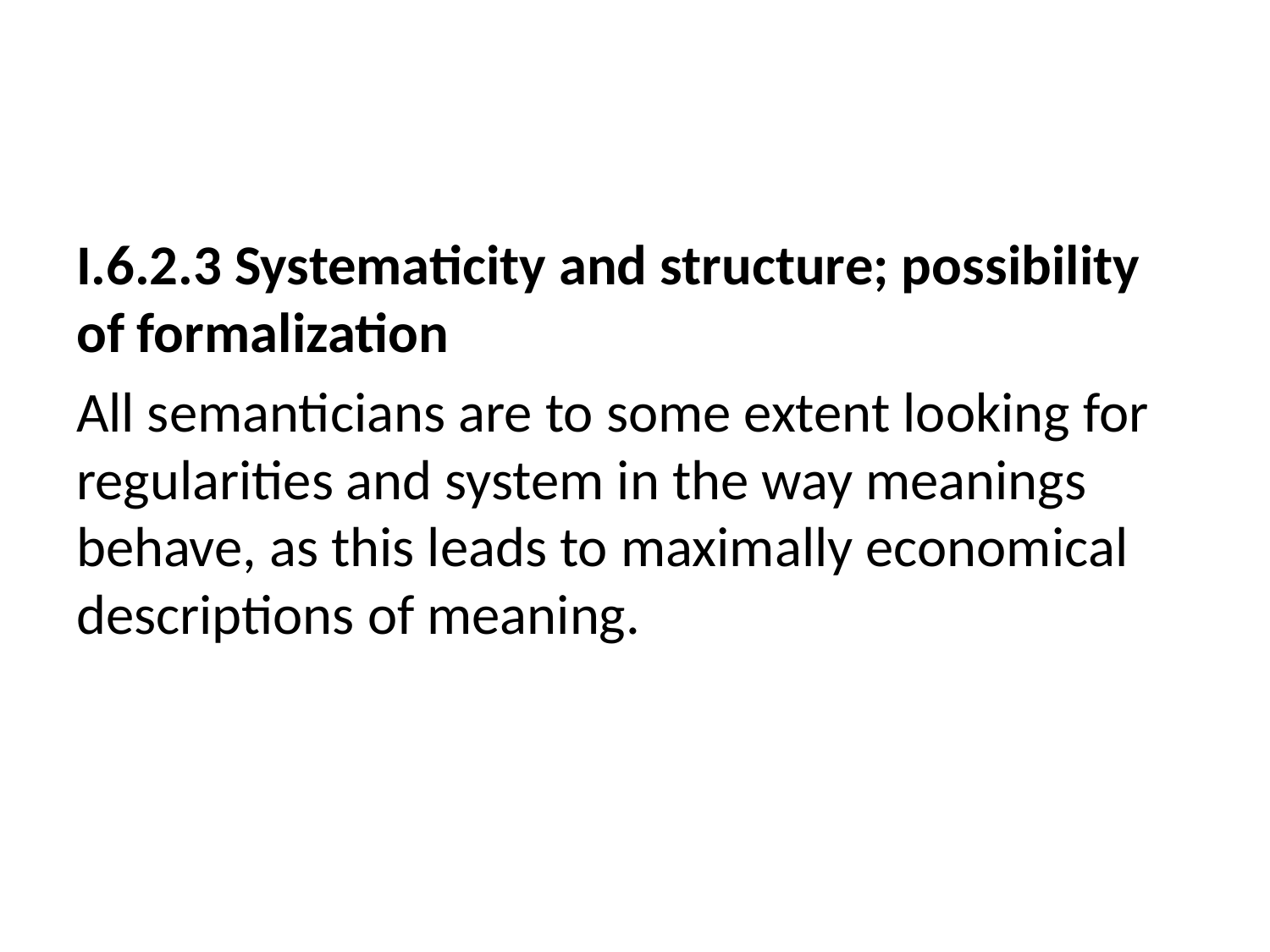

#
I.6.2.3 Systematicity and structure; possibility of formalization
All semanticians are to some extent looking for regularities and system in the way meanings behave, as this leads to maximally economical descriptions of meaning.